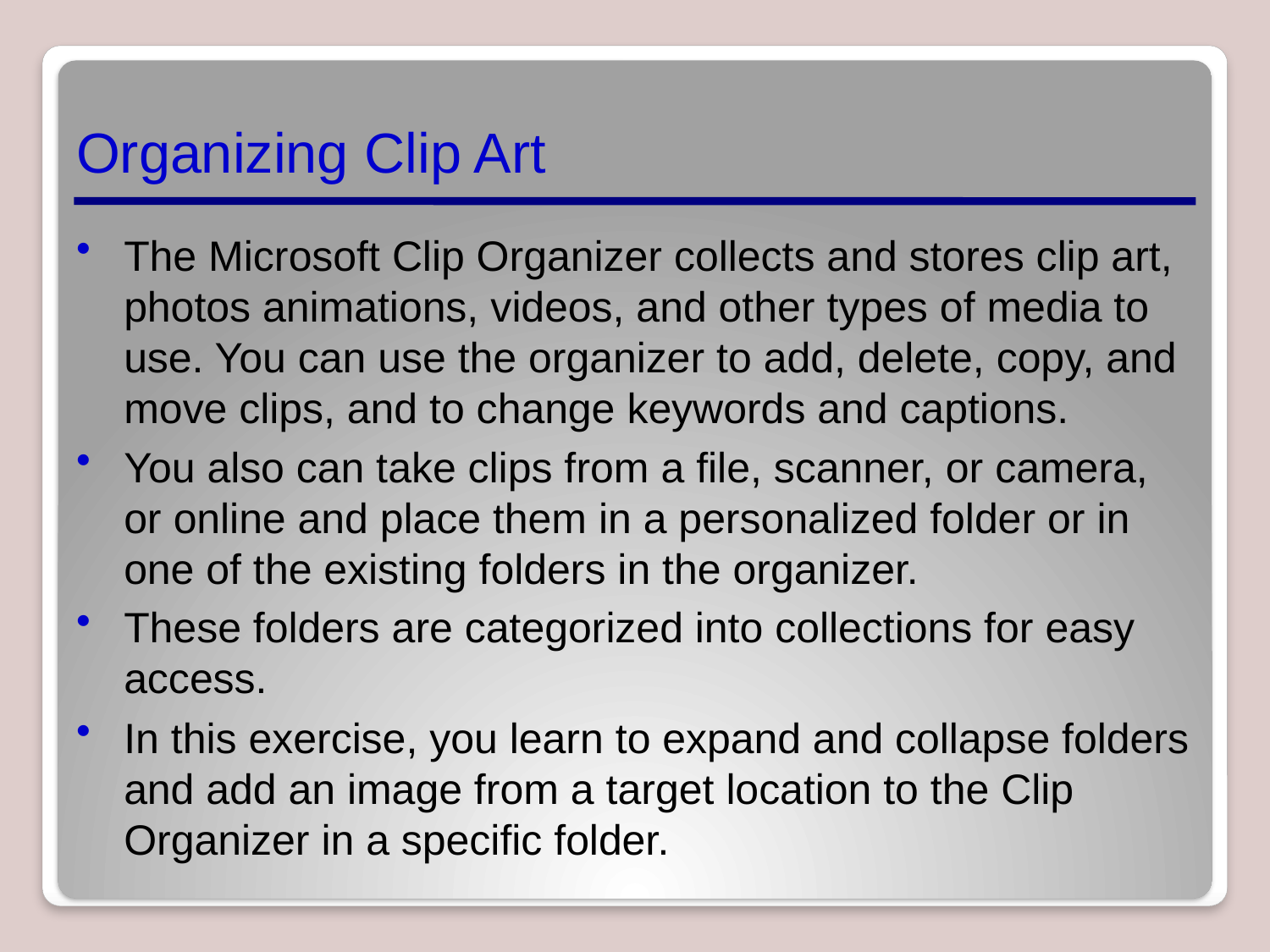

# Organizing Clip Art
The Microsoft Clip Organizer collects and stores clip art, photos animations, videos, and other types of media to use. You can use the organizer to add, delete, copy, and move clips, and to change keywords and captions.
You also can take clips from a file, scanner, or camera, or online and place them in a personalized folder or in one of the existing folders in the organizer.
These folders are categorized into collections for easy access.
In this exercise, you learn to expand and collapse folders and add an image from a target location to the Clip Organizer in a specific folder.